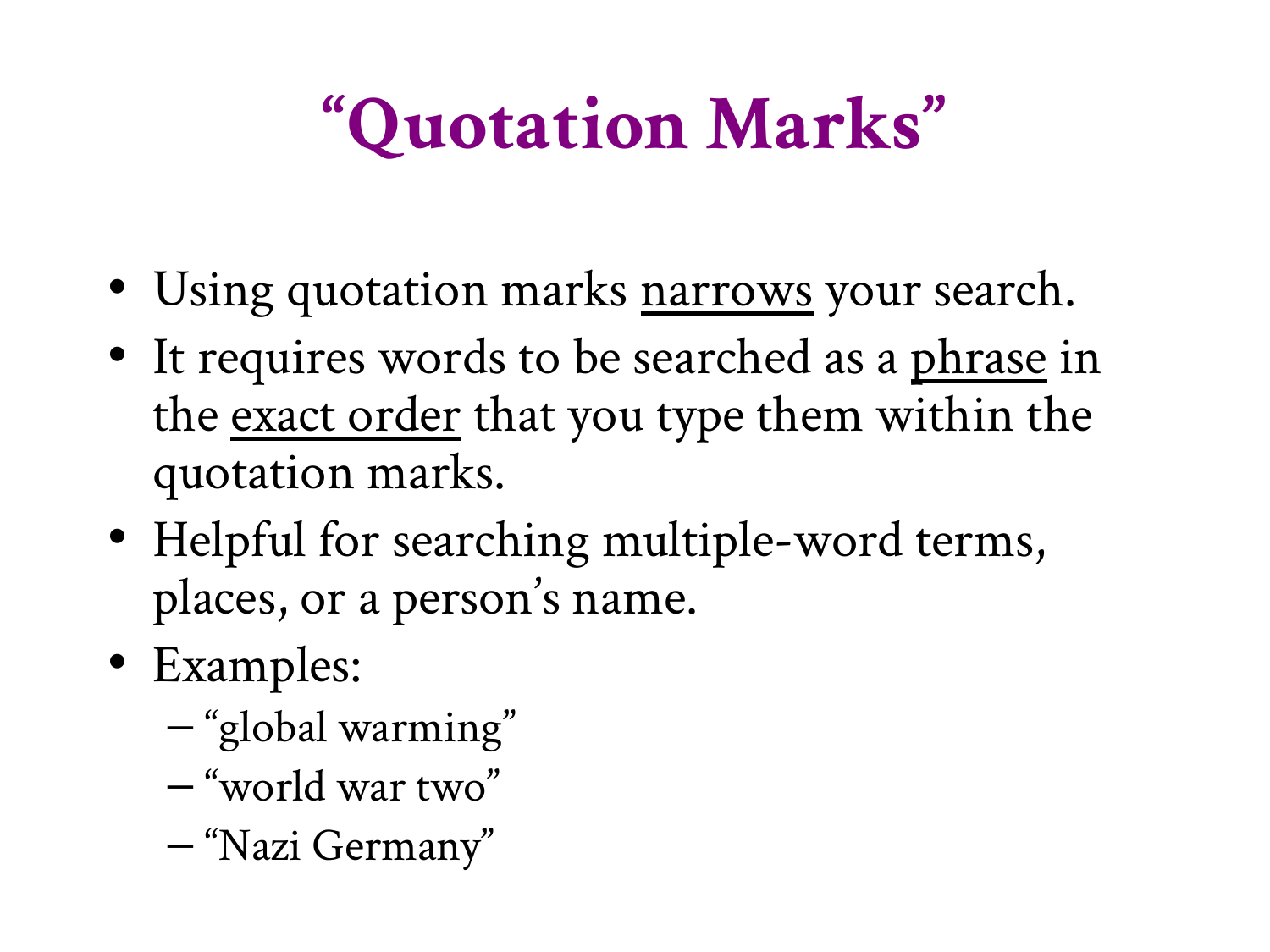

# “Quotation Marks”
Using quotation marks narrows your search.
It requires words to be searched as a phrase in the exact order that you type them within the quotation marks.
Helpful for searching multiple-word terms, places, or a person’s name.
Examples:
“global warming”
“world war two”
“Nazi Germany”